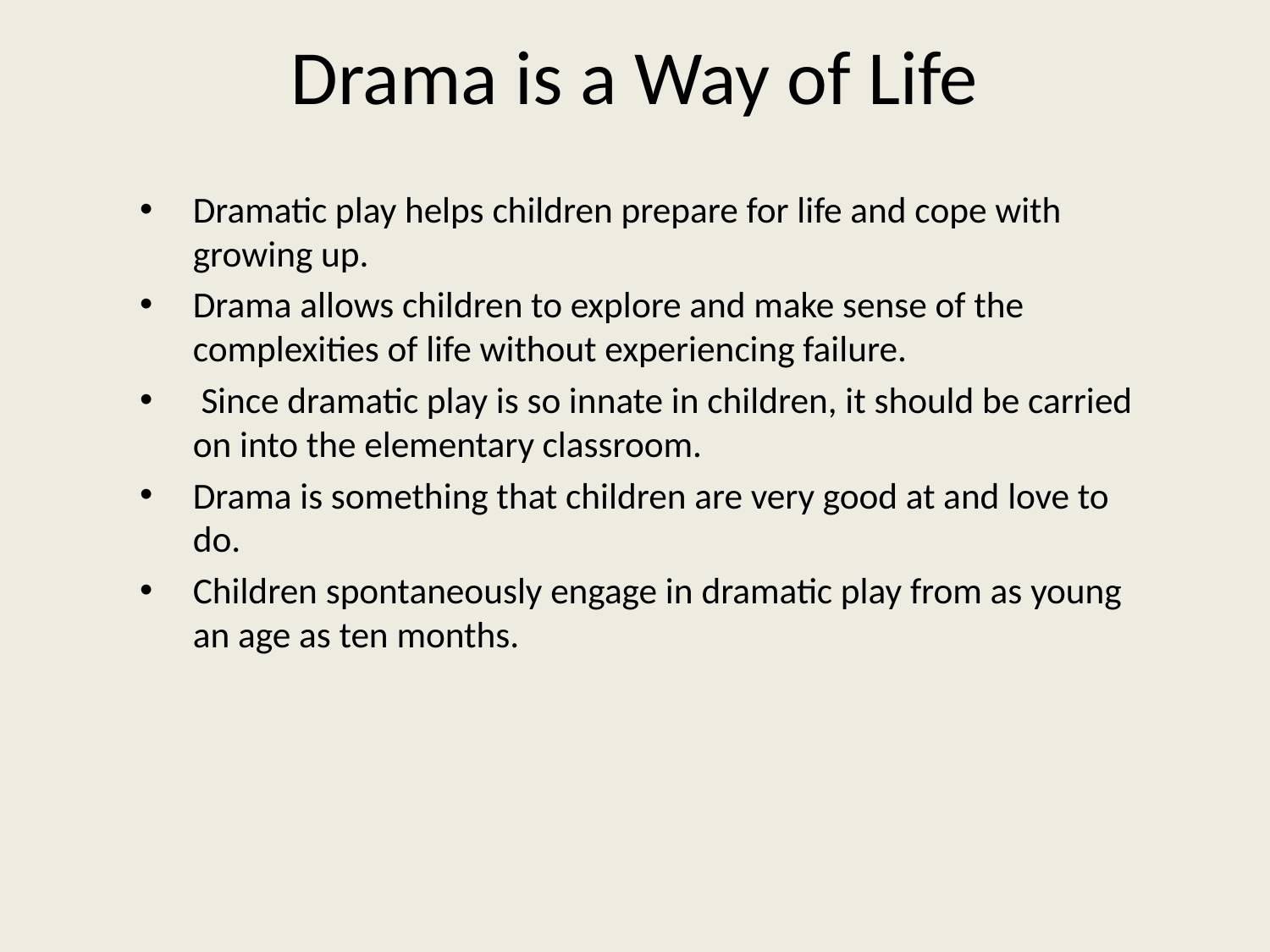

# Drama is a Way of Life
Dramatic play helps children prepare for life and cope with growing up.
Drama allows children to explore and make sense of the complexities of life without experiencing failure.
 Since dramatic play is so innate in children, it should be carried on into the elementary classroom.
Drama is something that children are very good at and love to do.
Children spontaneously engage in dramatic play from as young an age as ten months.